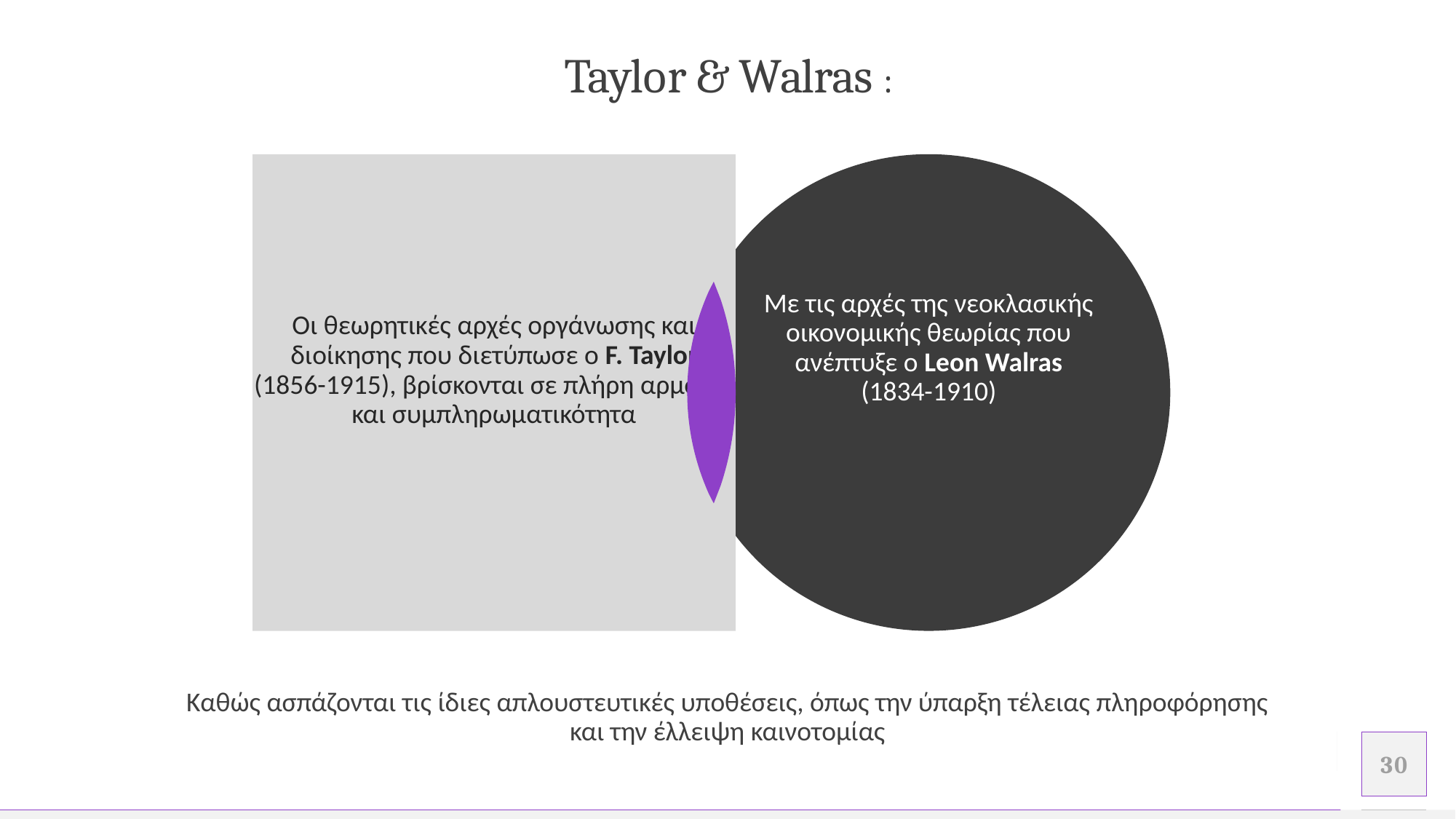

# Taylor & Walras :
Οι θεωρητικές αρχές οργάνωσης και διοίκησης που διετύπωσε ο F. Taylor (1856-1915), βρίσκονται σε πλήρη αρμονία και συμπληρωματικότητα

Με τις αρχές της νεοκλασικής οικονομικής θεωρίας που ανέπτυξε ο Leon Walras (1834-1910)

Καθώς ασπάζονται τις ίδιες απλουστευτικές υποθέσεις, όπως την ύπαρξη τέλειας πληροφόρησης και την έλλειψη καινοτομίας
.
.
30
Προσθέστε υποσέλιδο